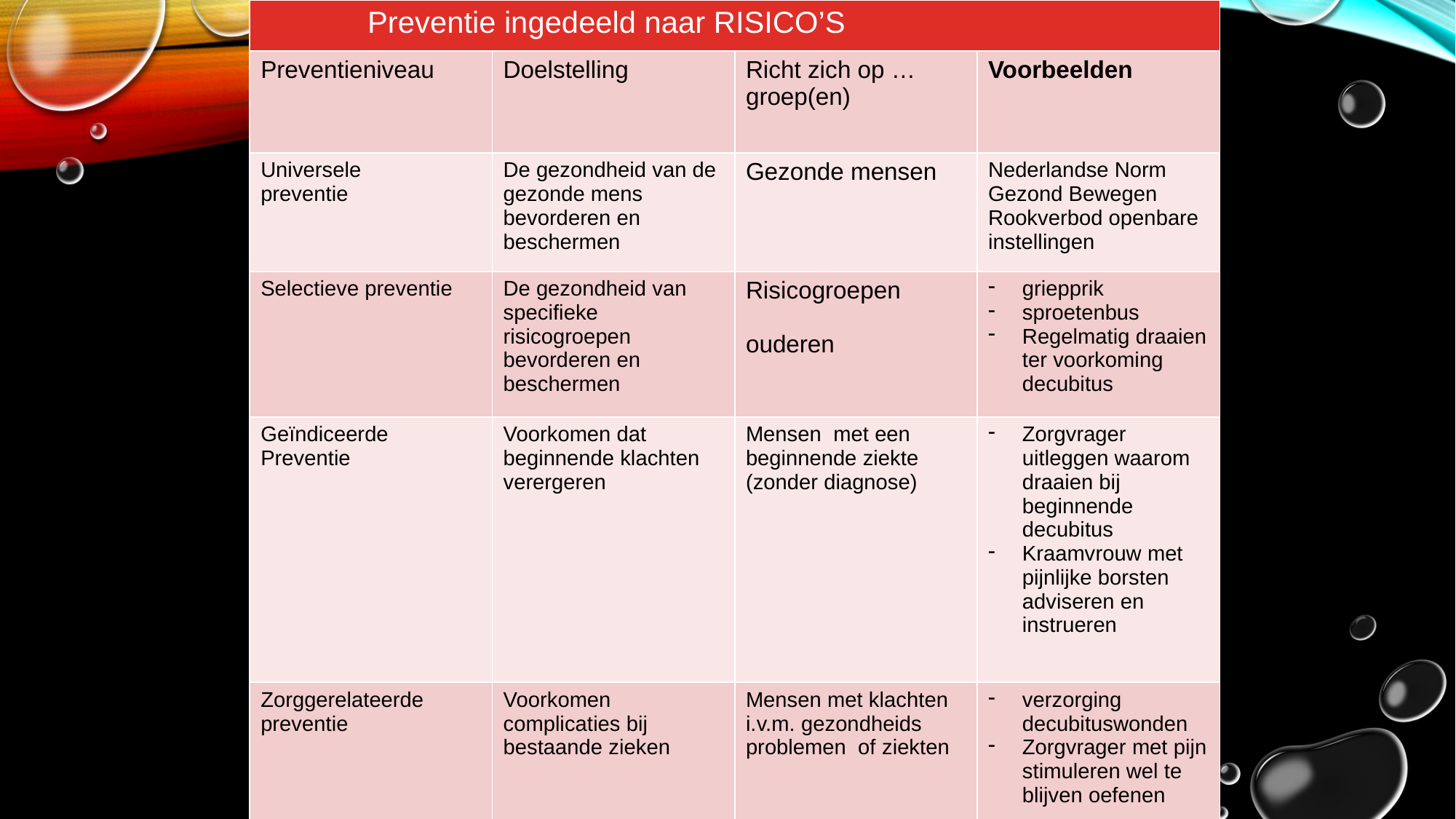

| Preventie ingedeeld naar RISICO’S |  |  |  |
| --- | --- | --- | --- |
| Preventieniveau | Doelstelling | Richt zich op … groep(en) | Voorbeelden |
| Universele preventie | De gezondheid van de gezonde mens bevorderen en beschermen | Gezonde mensen | Nederlandse Norm Gezond Bewegen Rookverbod openbare instellingen |
| Selectieve preventie | De gezondheid van specifieke risicogroepen bevorderen en beschermen | Risicogroepen ouderen | griepprik sproetenbus Regelmatig draaien ter voorkoming decubitus |
| Geïndiceerde Preventie | Voorkomen dat beginnende klachten verergeren | Mensen met een beginnende ziekte (zonder diagnose) | Zorgvrager uitleggen waarom draaien bij beginnende decubitus Kraamvrouw met pijnlijke borsten adviseren en instrueren |
| Zorggerelateerde preventie | Voorkomen complicaties bij bestaande zieken | Mensen met klachten i.v.m. gezondheids problemen of ziekten | verzorging decubituswonden Zorgvrager met pijn stimuleren wel te blijven oefenen |

#